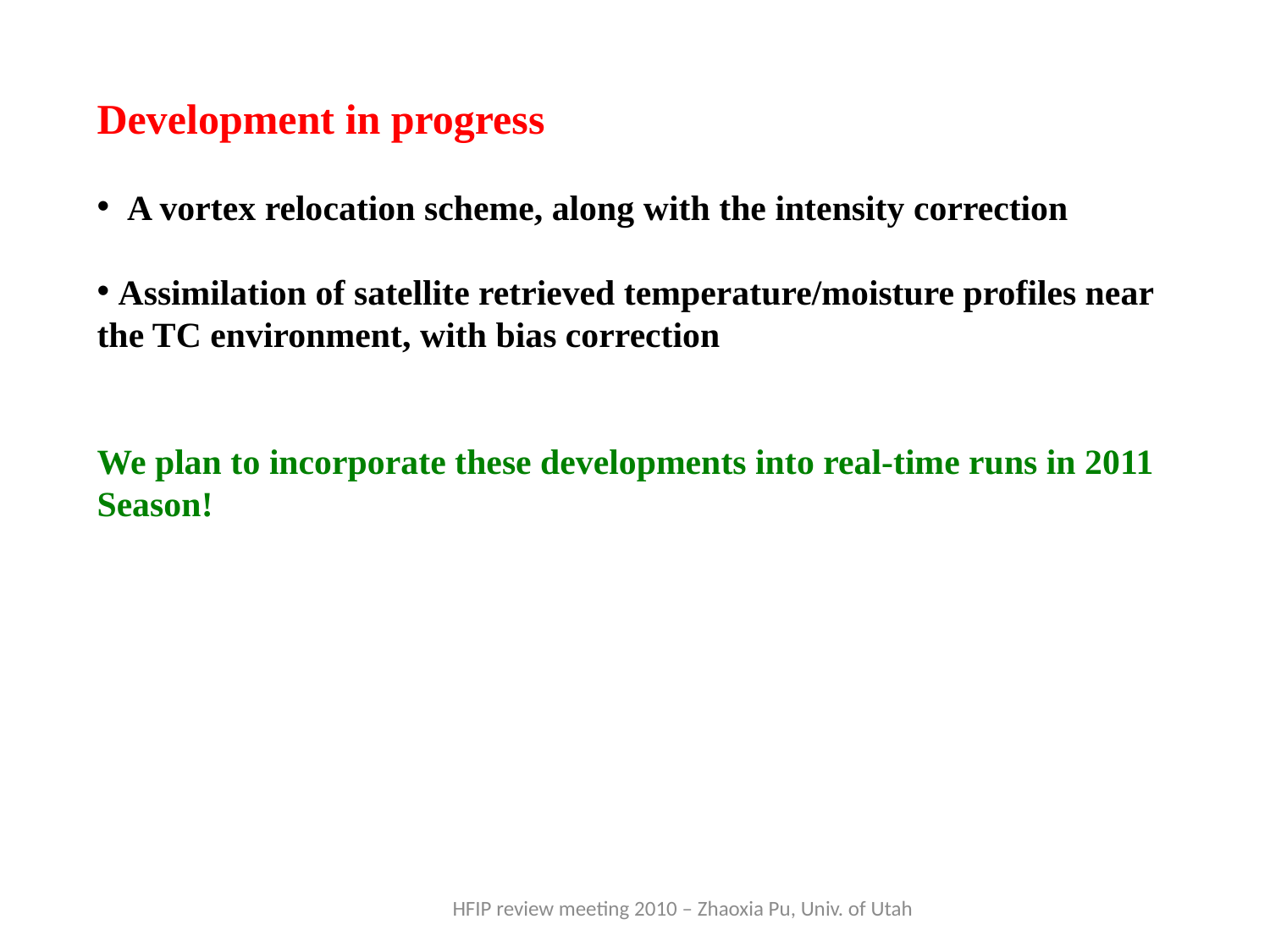

Development in progress

  A vortex relocation scheme, along with the intensity correction

 Assimilation of satellite retrieved temperature/moisture profiles near the TC environment, with bias correction

We plan to incorporate these developments into real-time runs in 2011 Season!

HFIP review meeting 2010 – Zhaoxia Pu, Univ. of Utah